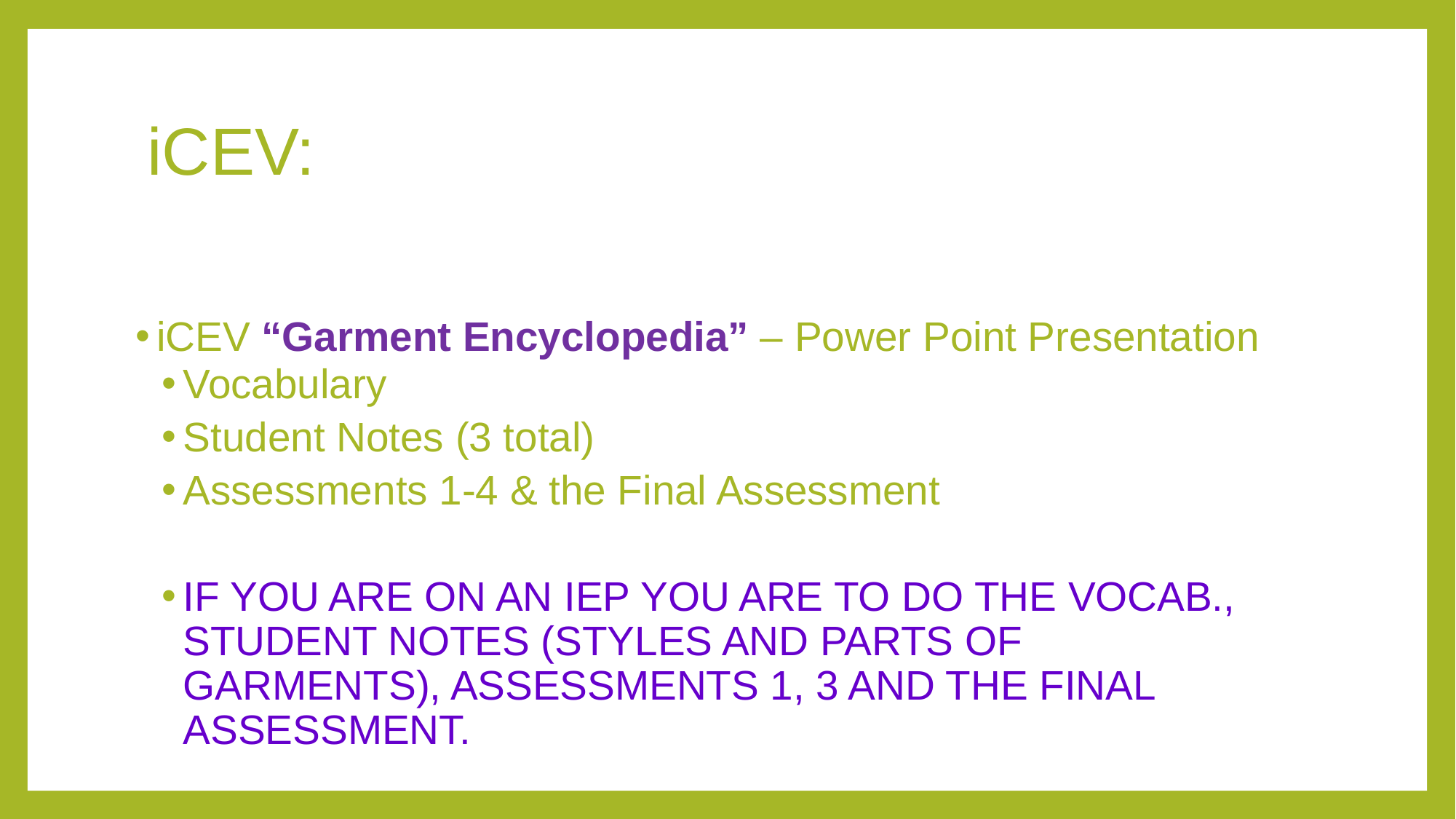

# iCEV:
iCEV “Garment Encyclopedia” – Power Point Presentation
Vocabulary
Student Notes (3 total)
Assessments 1-4 & the Final Assessment

IF YOU ARE ON AN IEP YOU ARE TO DO THE VOCAB., STUDENT NOTES (STYLES AND PARTS OF GARMENTS), ASSESSMENTS 1, 3 AND THE FINAL ASSESSMENT.